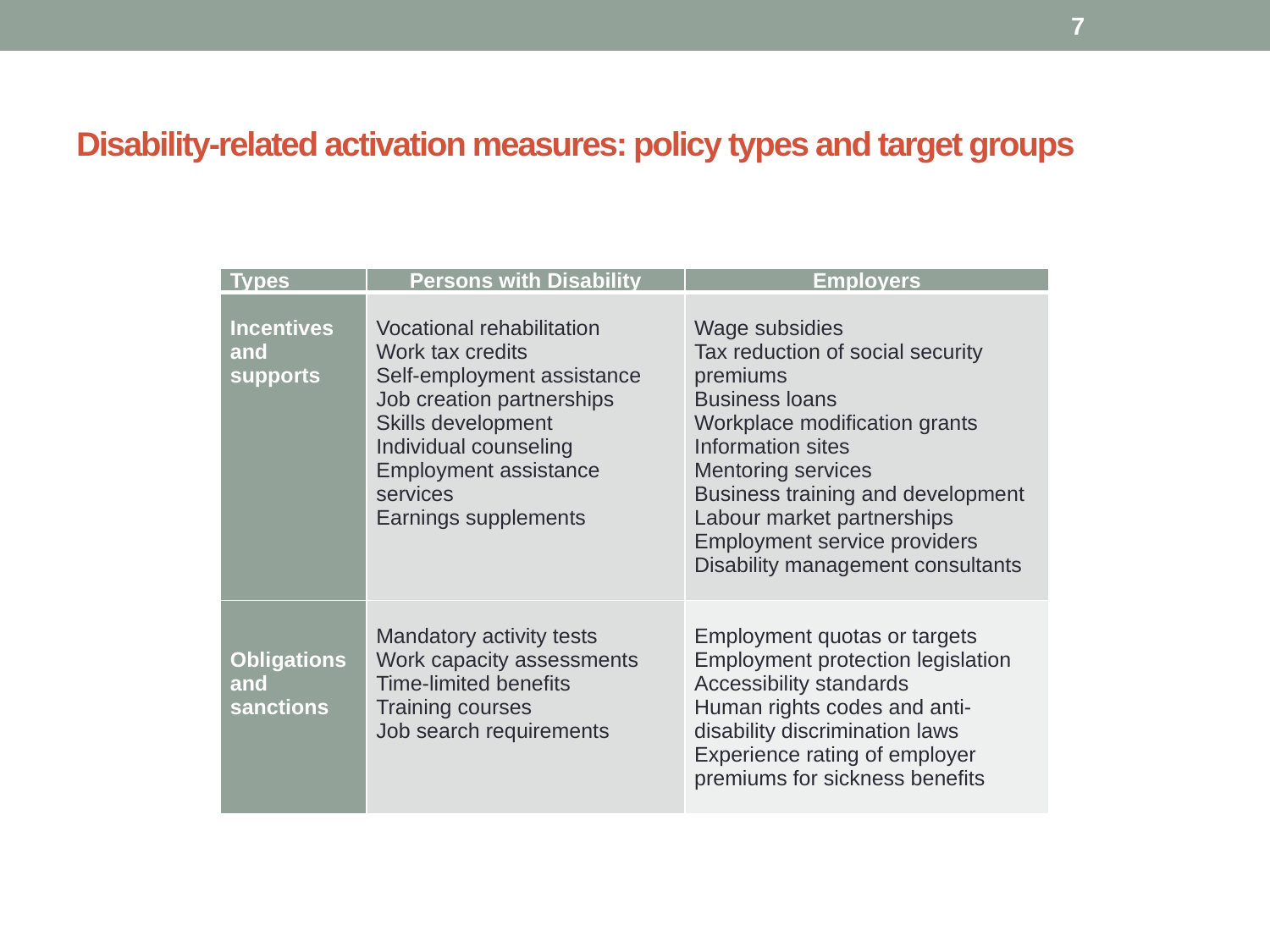

7
# Disability-related activation measures: policy types and target groups
| Types | Persons with Disability | Employers |
| --- | --- | --- |
| Incentives and supports | Vocational rehabilitation Work tax credits Self-employment assistance Job creation partnerships Skills development Individual counseling Employment assistance services Earnings supplements | Wage subsidies Tax reduction of social security premiums Business loans Workplace modification grants Information sites Mentoring services Business training and development Labour market partnerships Employment service providers Disability management consultants |
| Obligations and sanctions | Mandatory activity tests Work capacity assessments Time-limited benefits Training courses Job search requirements | Employment quotas or targets Employment protection legislation Accessibility standards Human rights codes and anti-disability discrimination laws Experience rating of employer premiums for sickness benefits |